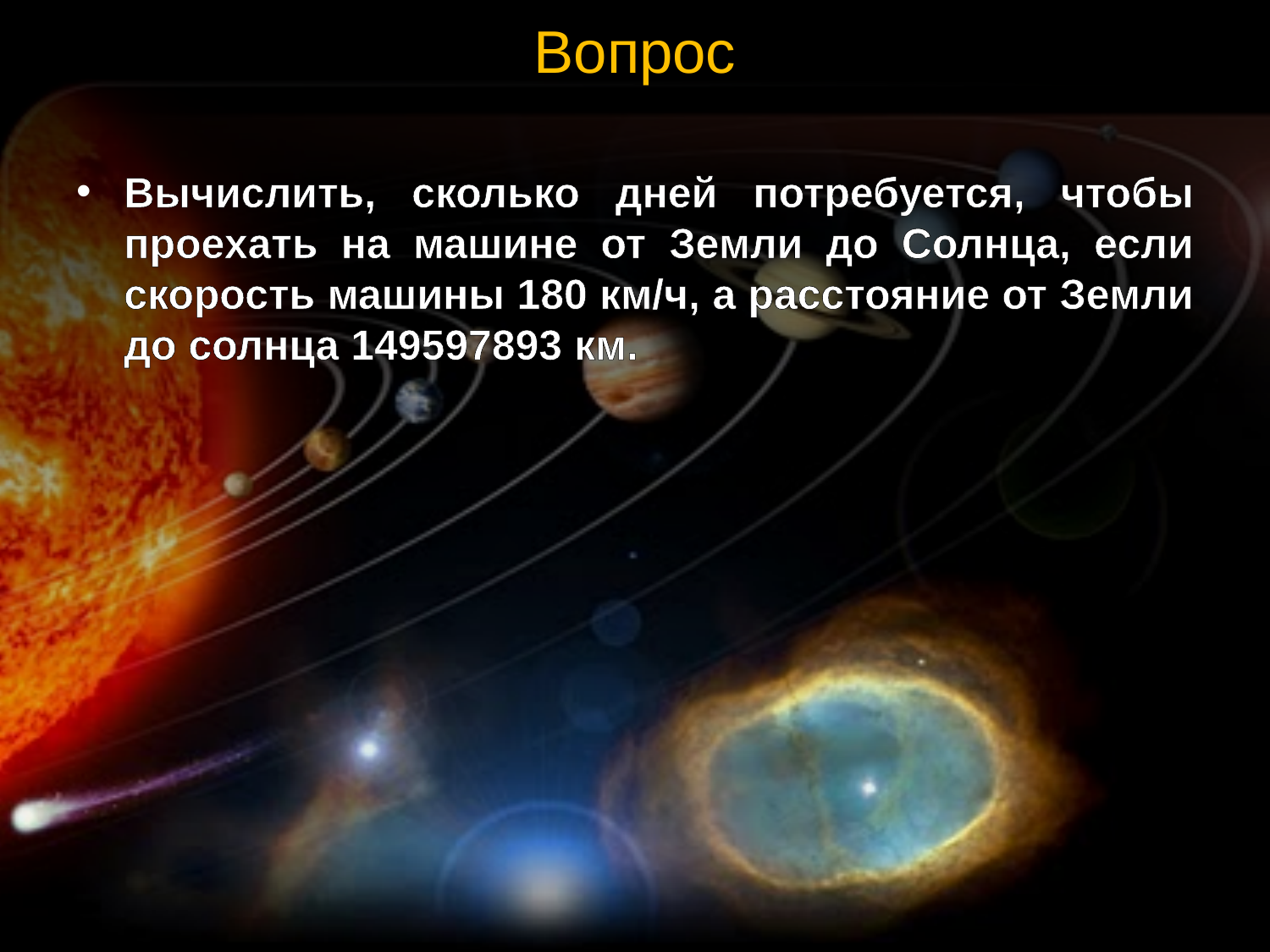

# Вопрос
Вычислить, сколько дней потребуется, чтобы проехать на машине от Земли до Солнца, если скорость машины 180 км/ч, а расстояние от Земли до солнца 149597893 км.